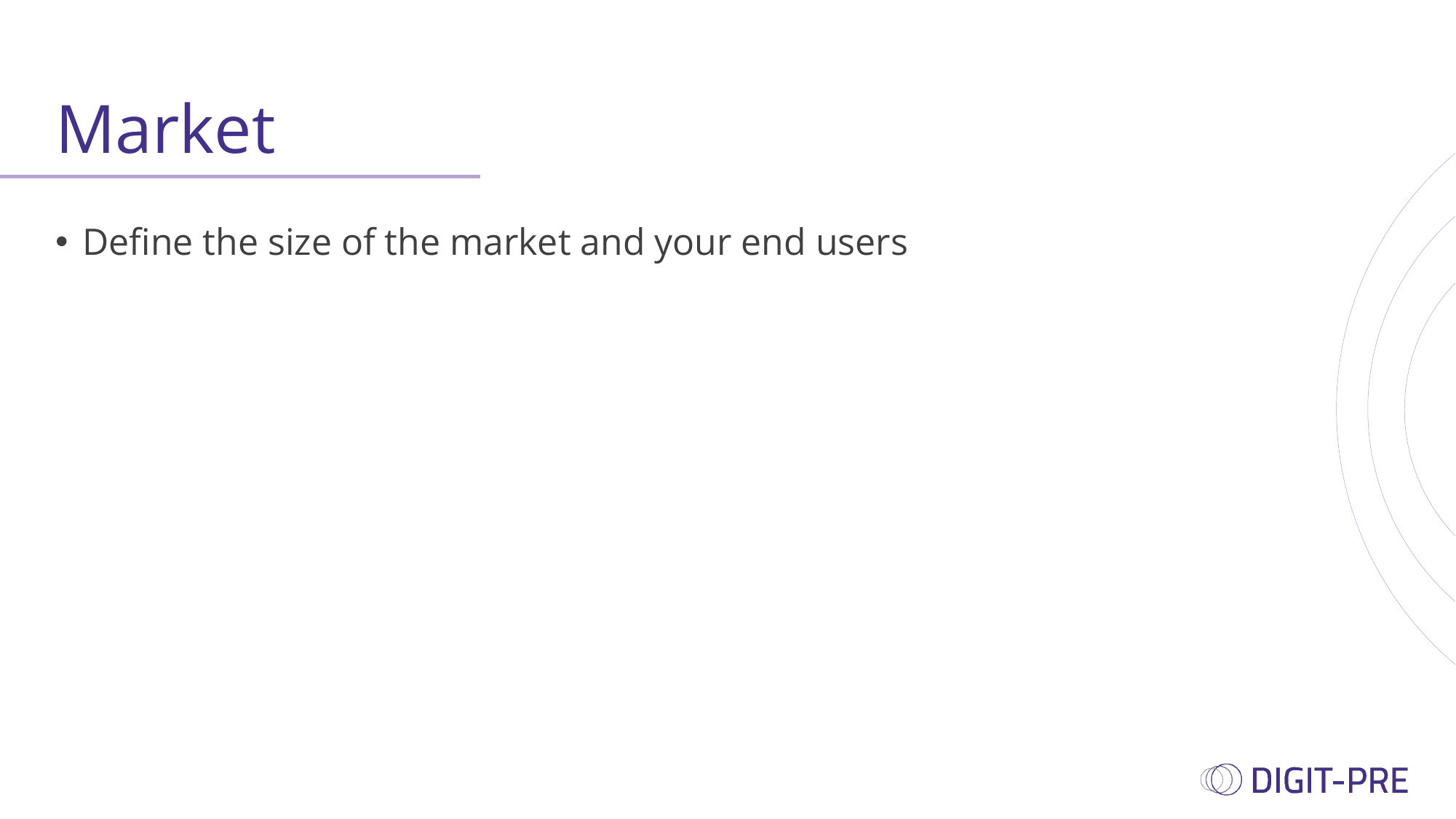

# Market
Define the size of the market and your end users